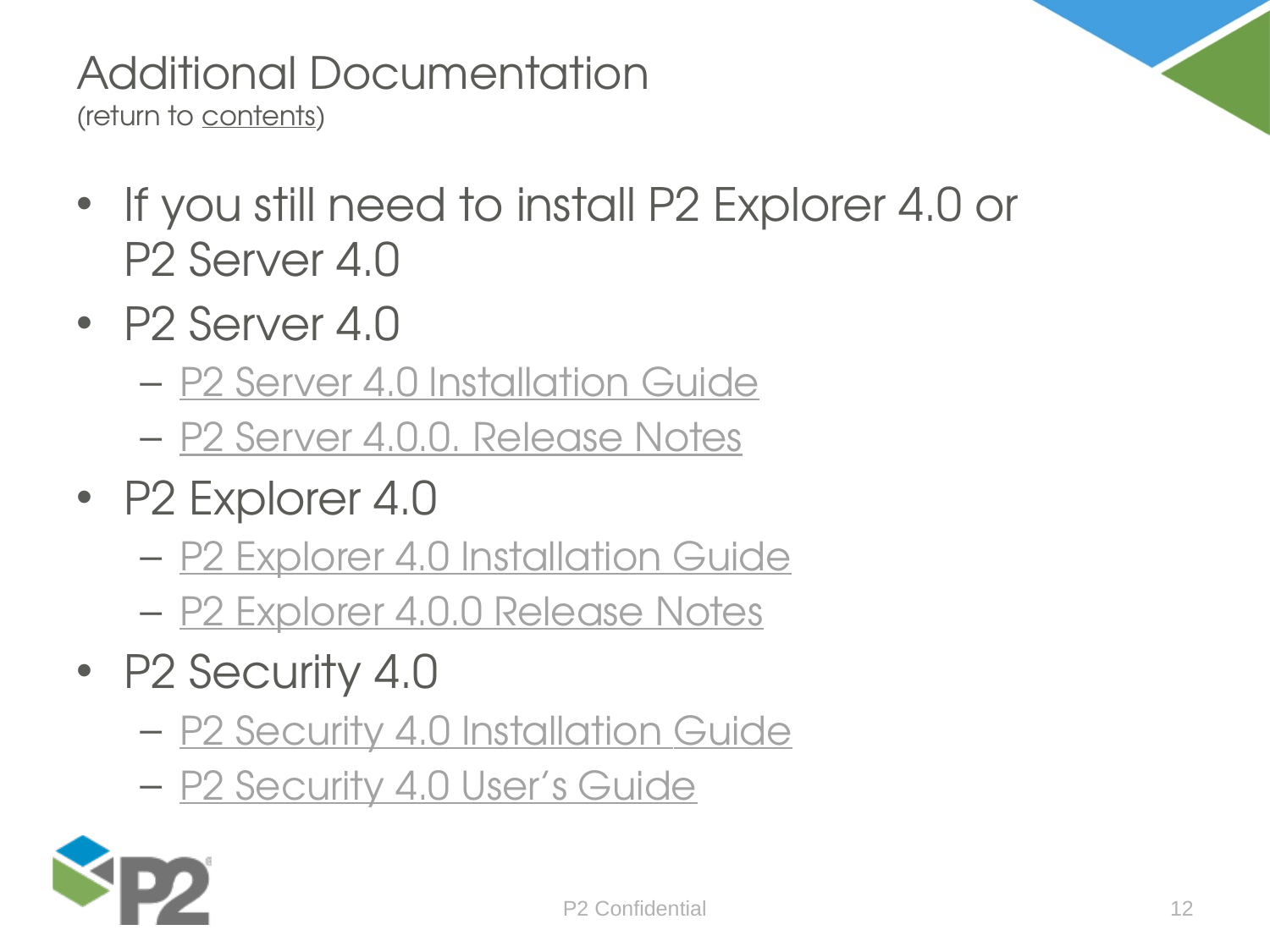

# Additional Documentation (return to contents)
If you still need to install P2 Explorer 4.0 or
P2 Server 4.0
P2 Server 4.0
P2 Server 4.0 Installation Guide
P2 Server 4.0.0. Release Notes
P2 Explorer 4.0
P2 Explorer 4.0 Installation Guide
P2 Explorer 4.0.0 Release Notes
P2 Security 4.0
P2 Security 4.0 Installation Guide
P2 Security 4.0 User’s Guide

P2 Confidential
12